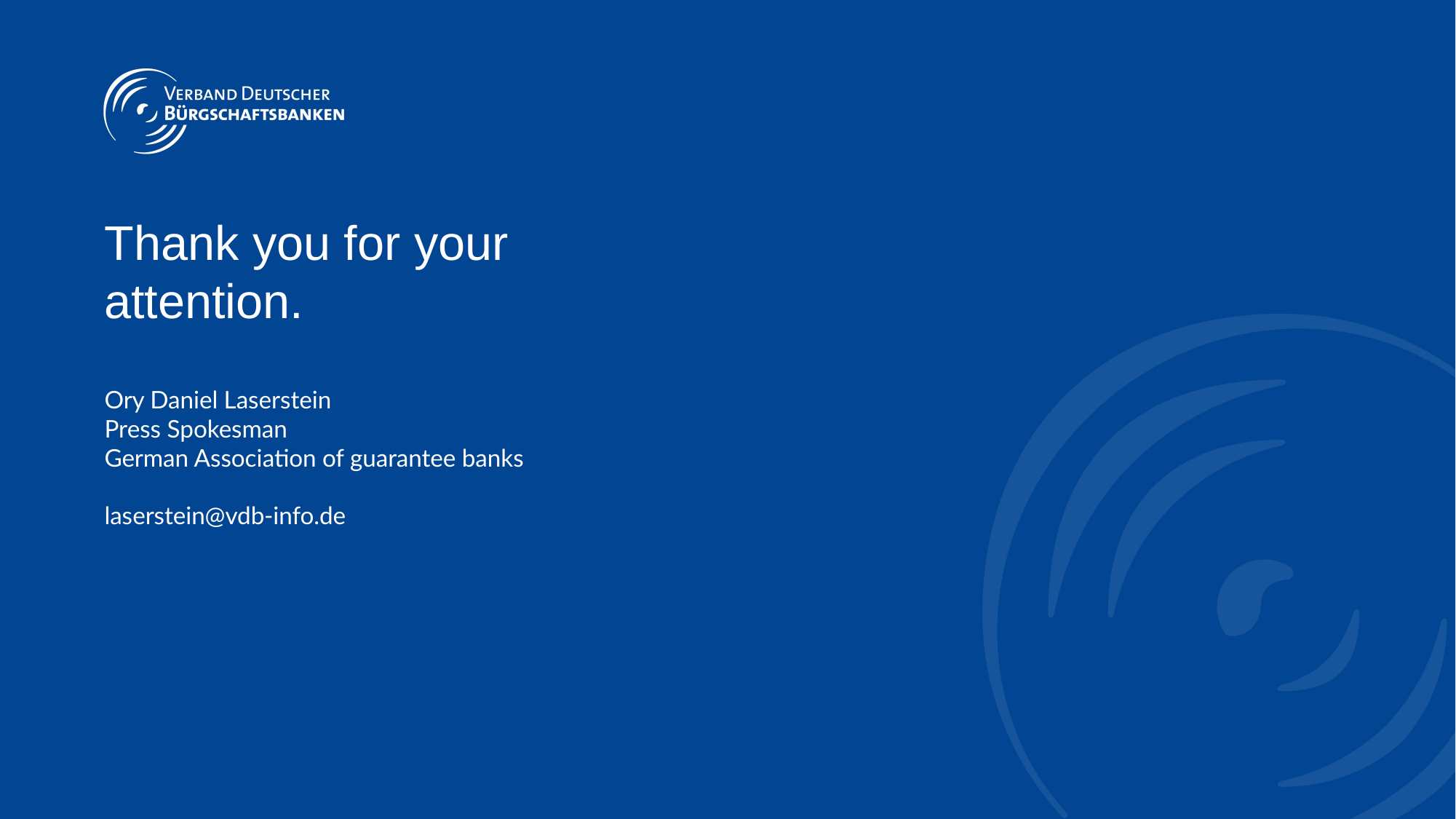

# Thank you for your attention.
Ory Daniel Laserstein
Press Spokesman
German Association of guarantee banks

laserstein@vdb-info.de